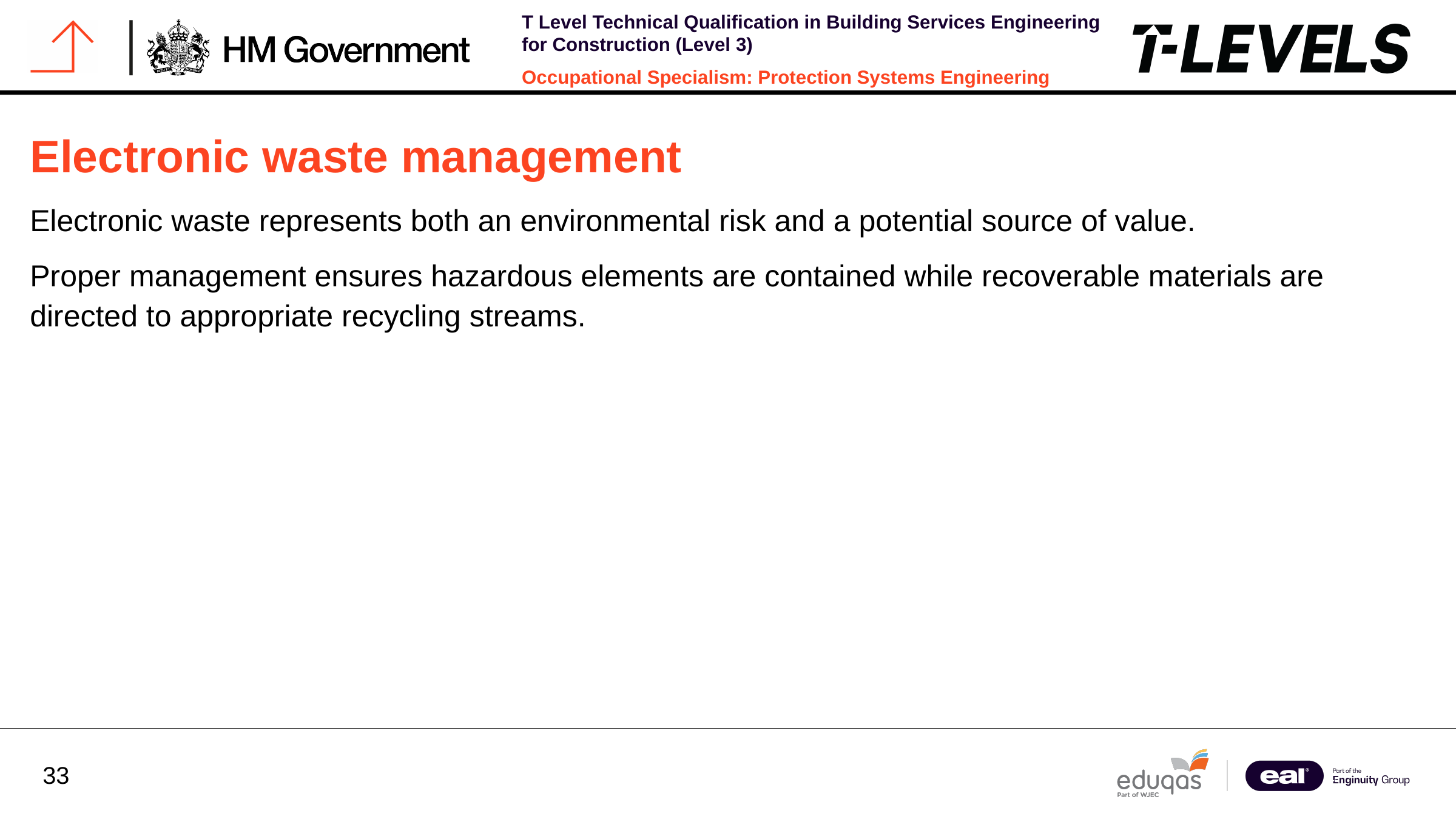

Electronic waste management
Electronic waste represents both an environmental risk and a potential source of value.
Proper management ensures hazardous elements are contained while recoverable materials are directed to appropriate recycling streams.